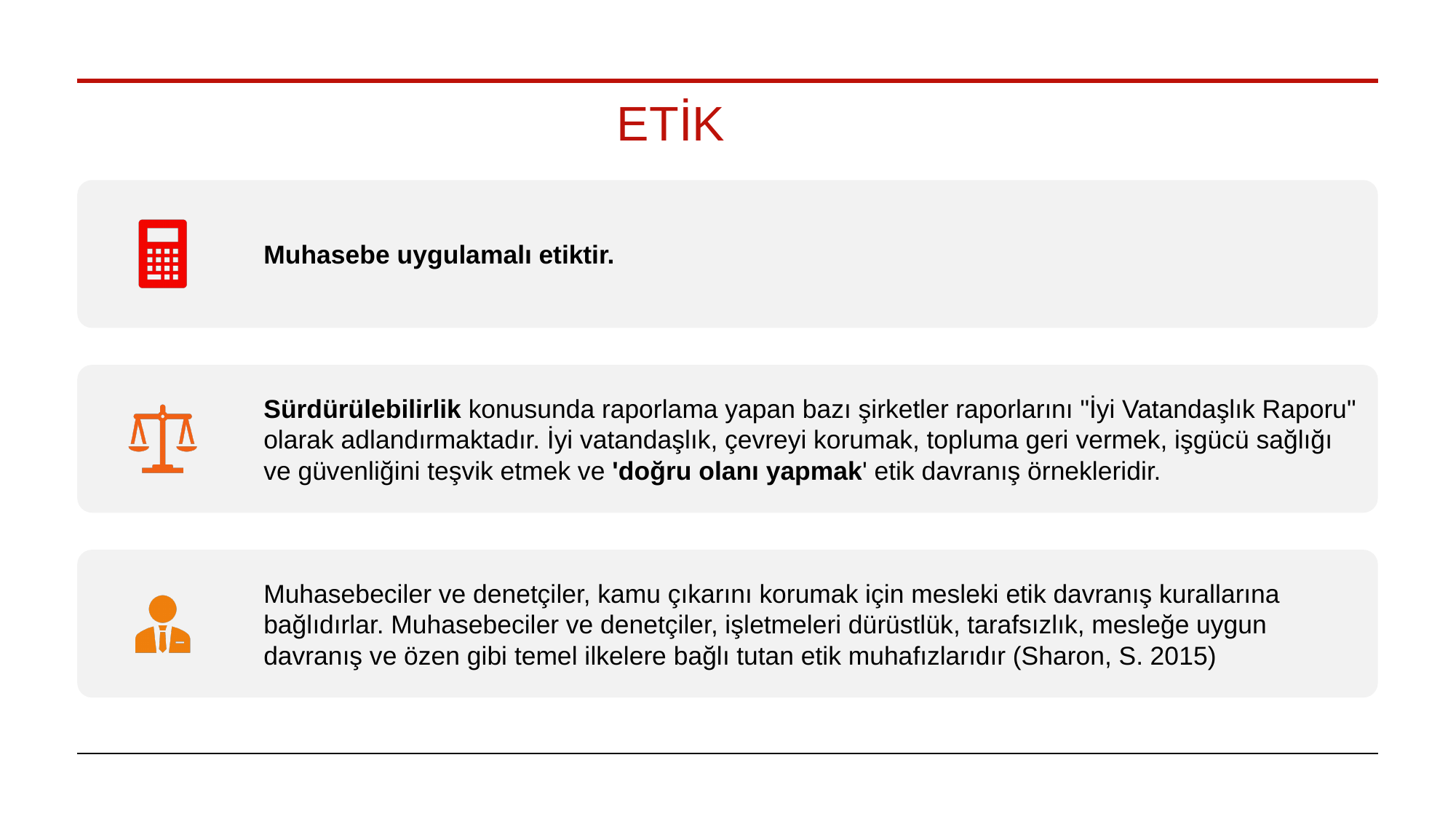

# ETİK
Muhasebe uygulamalı etiktir.
Sürdürülebilirlik konusunda raporlama yapan bazı şirketler raporlarını "İyi Vatandaşlık Raporu" olarak adlandırmaktadır. İyi vatandaşlık, çevreyi korumak, topluma geri vermek, işgücü sağlığı ve güvenliğini teşvik etmek ve 'doğru olanı yapmak' etik davranış örnekleridir.
Muhasebeciler ve denetçiler, kamu çıkarını korumak için mesleki etik davranış kurallarına bağlıdırlar. Muhasebeciler ve denetçiler, işletmeleri dürüstlük, tarafsızlık, mesleğe uygun davranış ve özen gibi temel ilkelere bağlı tutan etik muhafızlarıdır (Sharon, S. 2015)